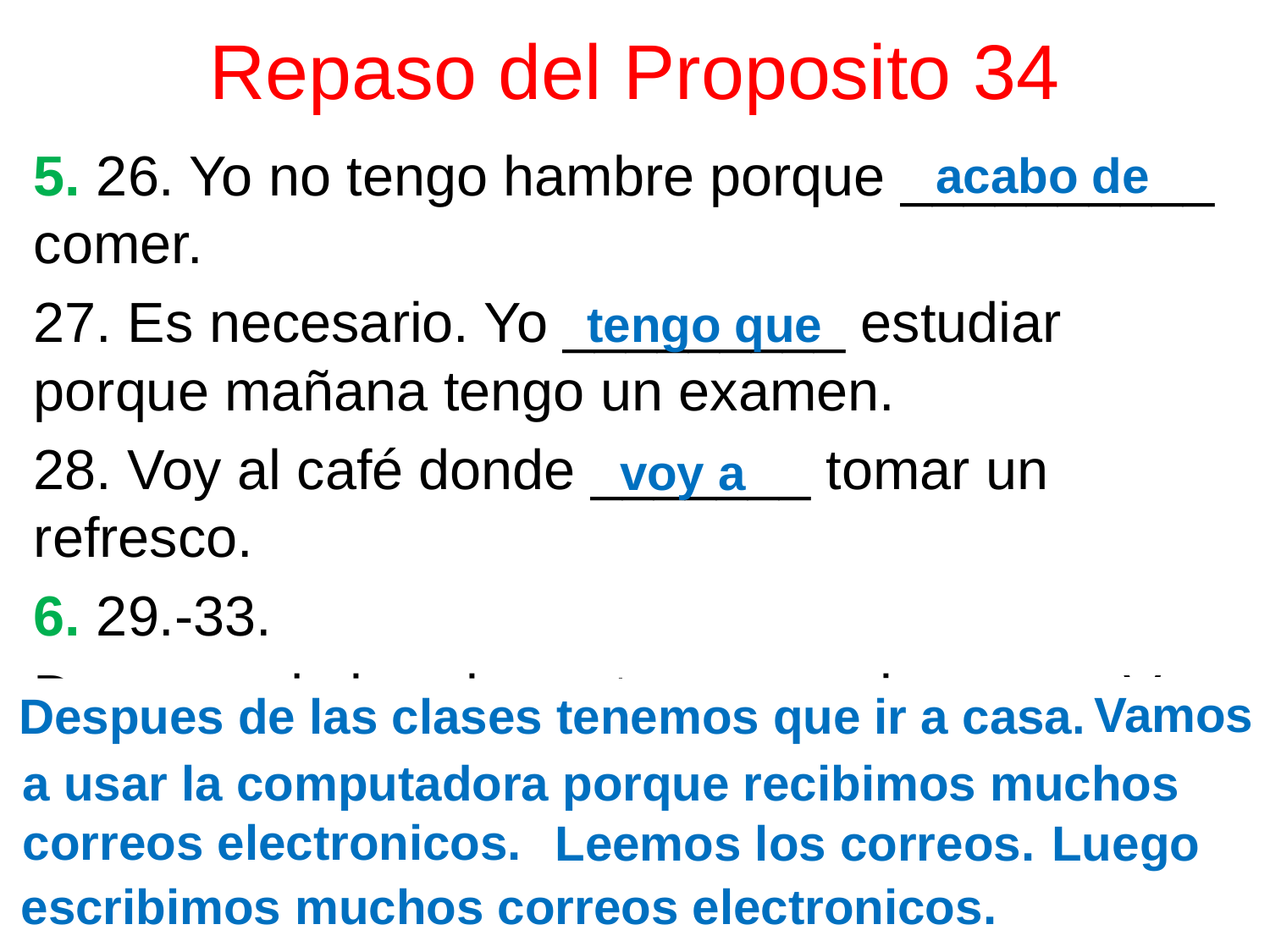

# Repaso del Proposito 34
5. 26. Yo no tengo hambre porque __________ comer.
27. Es necesario. Yo _________ estudiar porque mañana tengo un examen.
28. Voy al café donde _______ tomar un refresco.
6. 29.-33.
Despues de las clases tengo que ir a casa. Voy a usar la computadora porque recibo muchos correos electronicos. Leo los correos. Luego escribo muchos correos electronicos.

acabo de
tengo que
voy a
Vamos
Despues de las clases tenemos que ir a casa.
a usar la computadora porque recibimos muchos
correos electronicos.
Leemos los correos.
Luego
escribimos muchos correos electronicos.